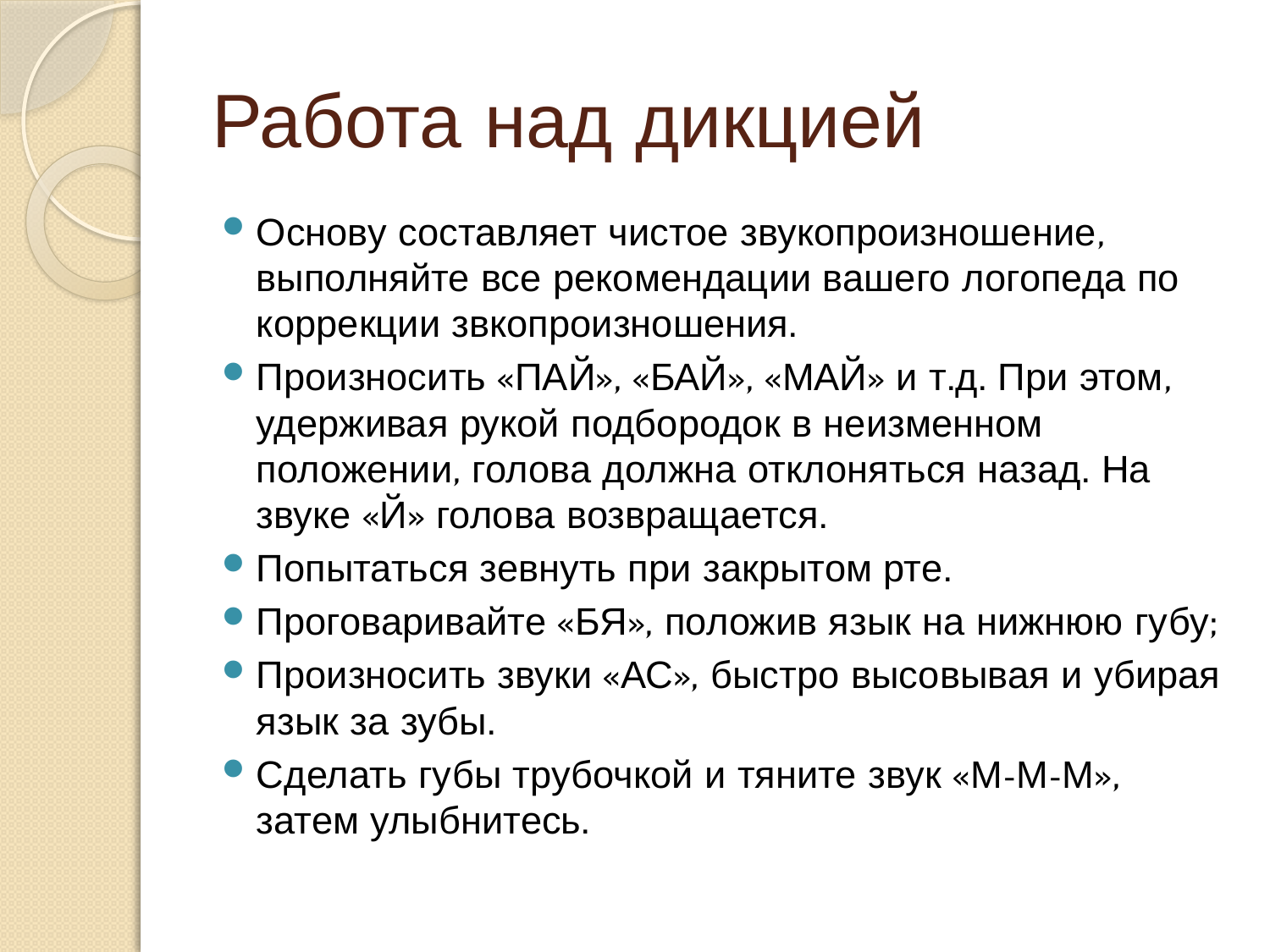

# Работа над дикцией
Основу составляет чистое звукопроизношение, выполняйте все рекомендации вашего логопеда по коррекции звкопроизношения.
Произносить «ПАЙ», «БАЙ», «МАЙ» и т.д. При этом, удерживая рукой подбородок в неизменном положении, голова должна отклоняться назад. На звуке «Й» голова возвращается.
Попытаться зевнуть при закрытом рте.
Проговаривайте «БЯ», положив язык на нижнюю губу;
Произносить звуки «АС», быстро высовывая и убирая язык за зубы.
Сделать губы трубочкой и тяните звук «М-М-М», затем улыбнитесь.